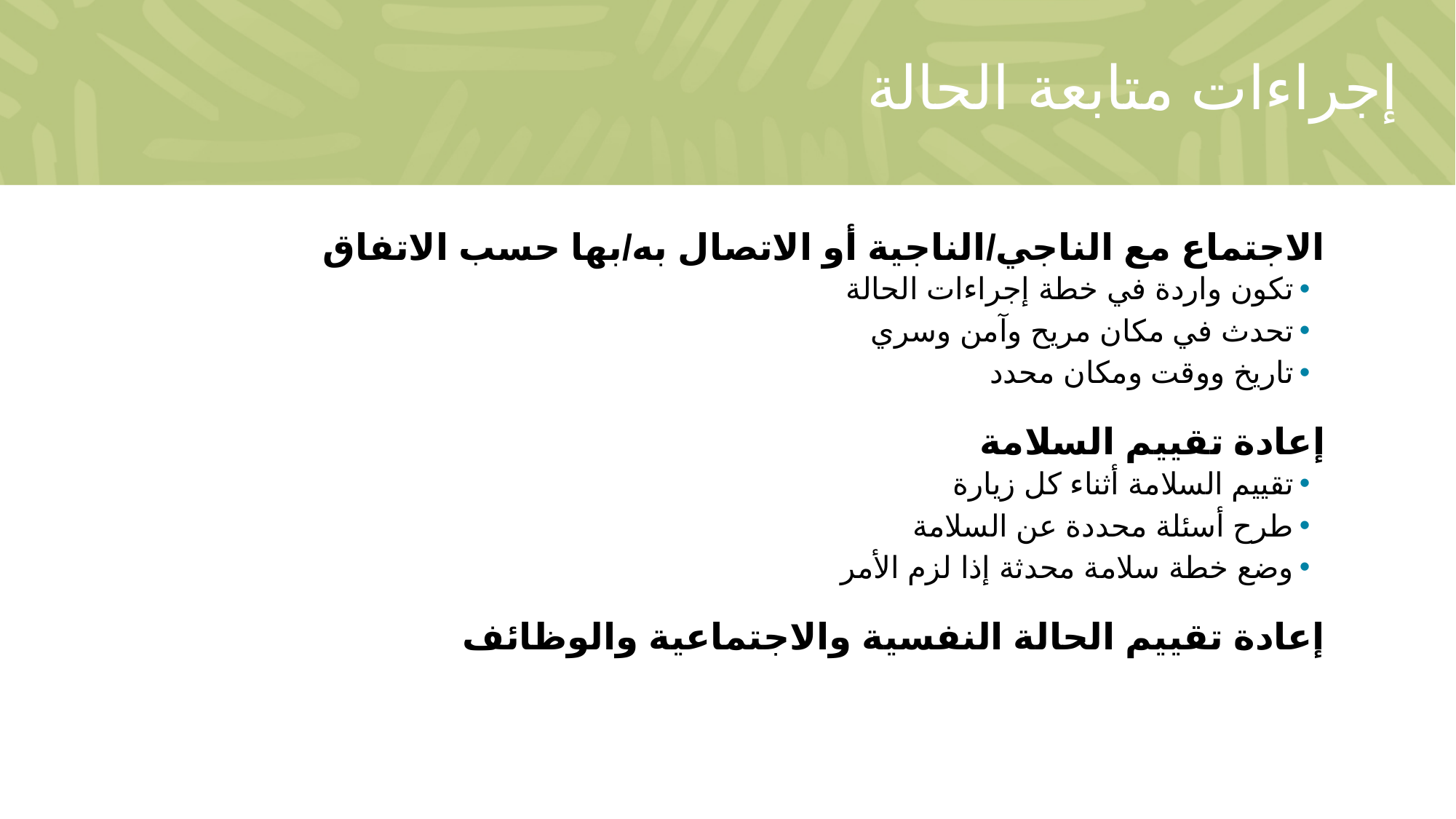

# إجراءات متابعة الحالة
الاجتماع مع الناجي/الناجية أو الاتصال به/بها حسب الاتفاق
تكون واردة في خطة إجراءات الحالة
تحدث في مكان مريح وآمن وسري
تاريخ ووقت ومكان محدد
إعادة تقييم السلامة
تقييم السلامة أثناء كل زيارة
طرح أسئلة محددة عن السلامة
وضع خطة سلامة محدثة إذا لزم الأمر
إعادة تقييم الحالة النفسية والاجتماعية والوظائف